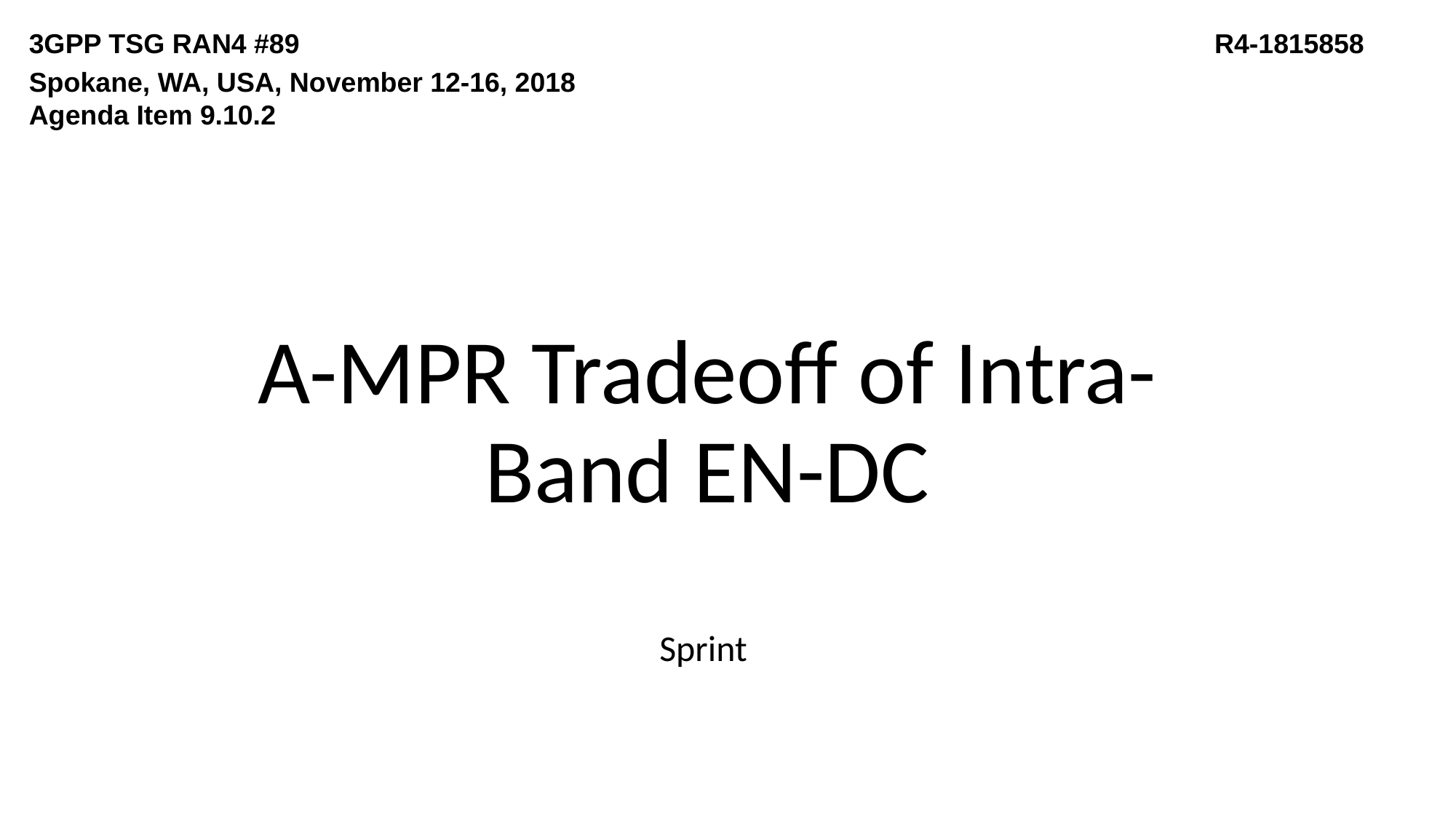

3GPP TSG RAN4 #89
Spokane, WA, USA, November 12-16, 2018
Agenda Item 9.10.2
R4-1815858
# A-MPR Tradeoff of Intra-Band EN-DC
Sprint